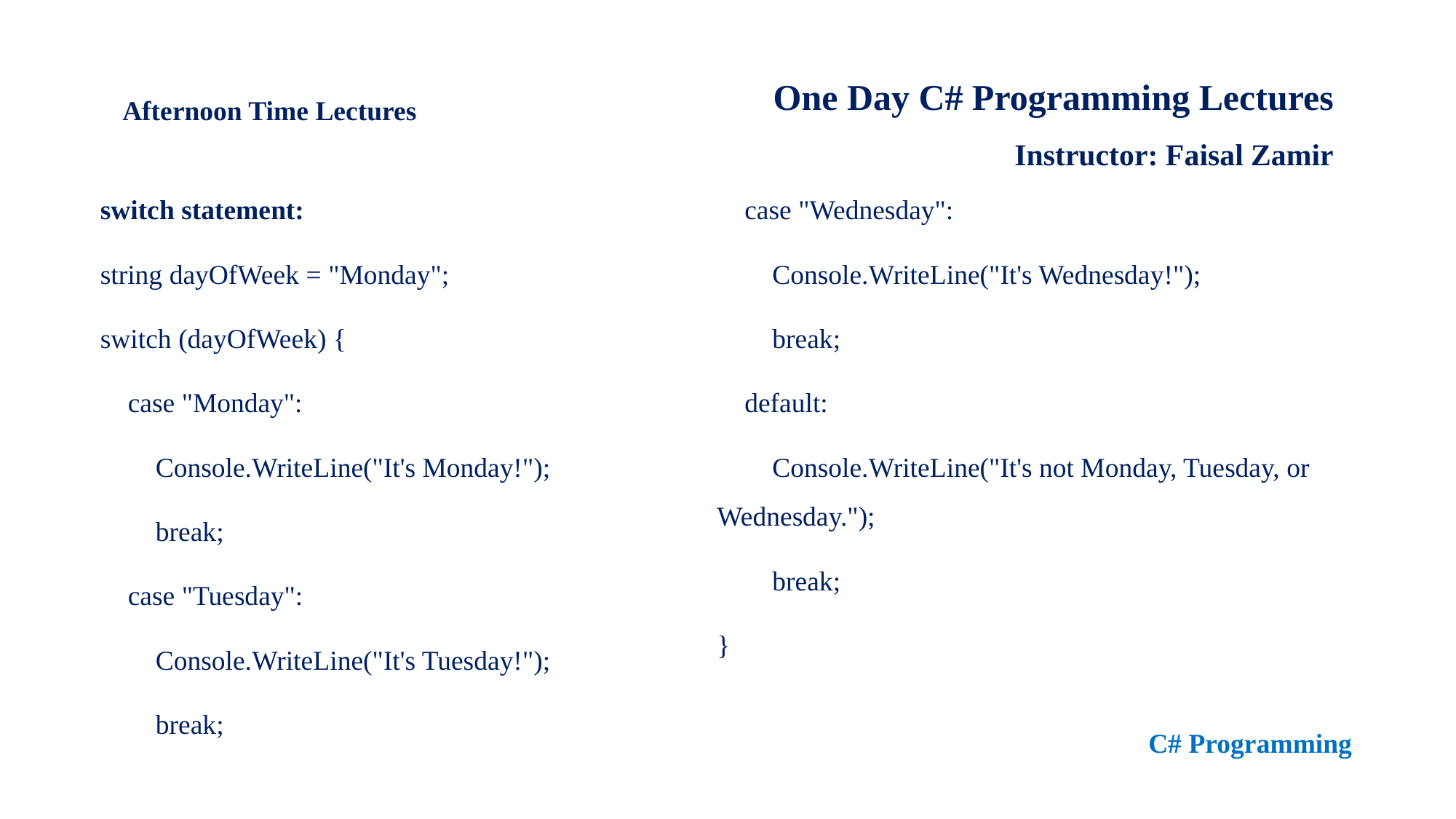

One Day C# Programming Lectures
Instructor: Faisal Zamir
Afternoon Time Lectures
switch statement:
string dayOfWeek = "Monday";
switch (dayOfWeek) {
    case "Monday":
        Console.WriteLine("It's Monday!");
        break;
    case "Tuesday":
        Console.WriteLine("It's Tuesday!");
        break;
    case "Wednesday":
        Console.WriteLine("It's Wednesday!");
        break;
    default:
        Console.WriteLine("It's not Monday, Tuesday, or Wednesday.");
        break;
}
C# Programming